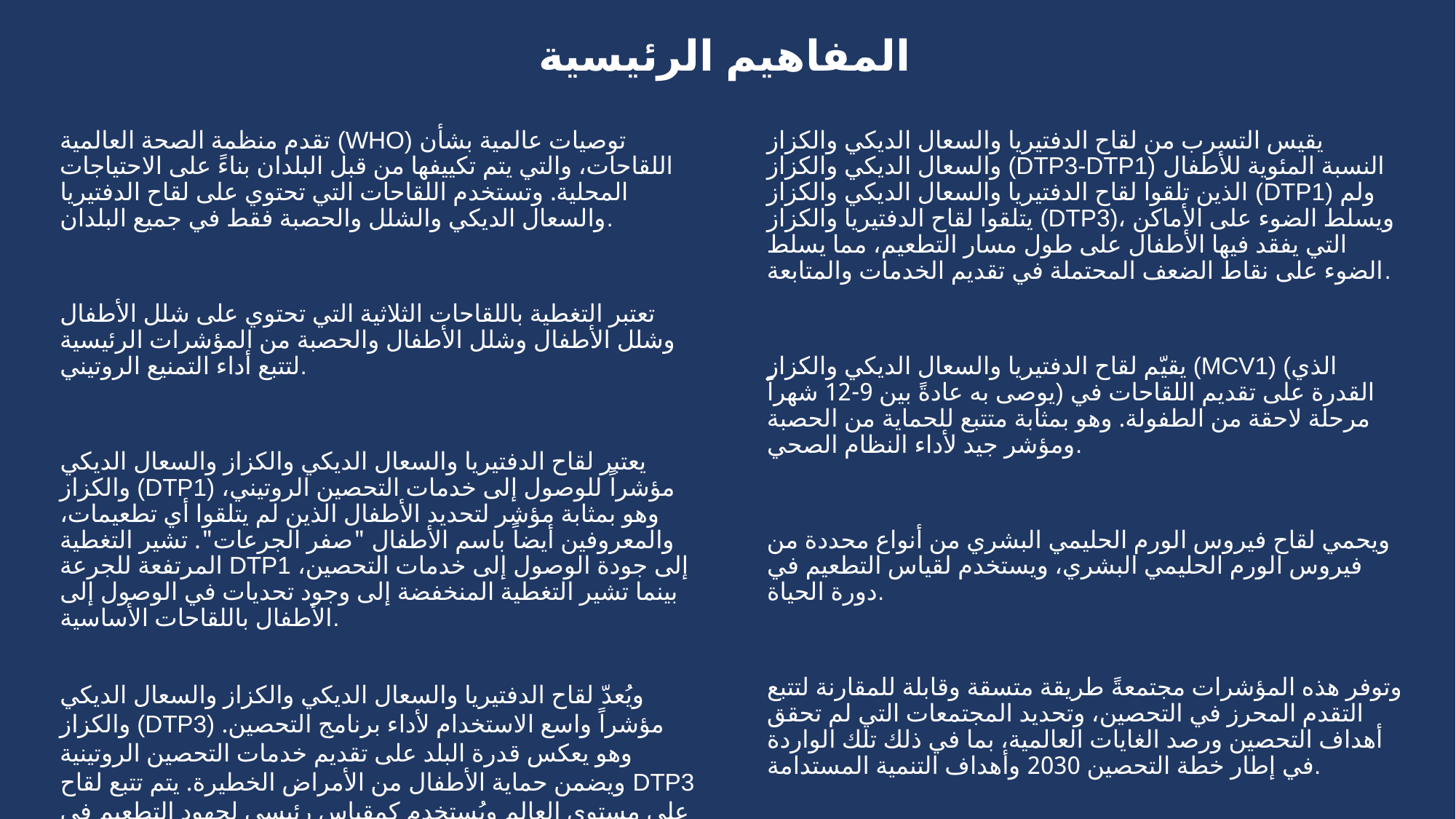

# المفاهيم الرئيسية
تقدم منظمة الصحة العالمية (WHO) توصيات عالمية بشأن اللقاحات، والتي يتم تكييفها من قبل البلدان بناءً على الاحتياجات المحلية. وتستخدم اللقاحات التي تحتوي على لقاح الدفتيريا والسعال الديكي والشلل والحصبة فقط في جميع البلدان.

تعتبر التغطية باللقاحات الثلاثية التي تحتوي على شلل الأطفال وشلل الأطفال وشلل الأطفال والحصبة من المؤشرات الرئيسية لتتبع أداء التمنيع الروتيني.

يعتبر لقاح الدفتيريا والسعال الديكي والكزاز والسعال الديكي والكزاز (DTP1) مؤشراً للوصول إلى خدمات التحصين الروتيني، وهو بمثابة مؤشر لتحديد الأطفال الذين لم يتلقوا أي تطعيمات، والمعروفين أيضاً باسم الأطفال "صفر الجرعات". تشير التغطية المرتفعة للجرعة DTP1 إلى جودة الوصول إلى خدمات التحصين، بينما تشير التغطية المنخفضة إلى وجود تحديات في الوصول إلى الأطفال باللقاحات الأساسية.

ويُعدّ لقاح الدفتيريا والسعال الديكي والكزاز والسعال الديكي والكزاز (DTP3) مؤشراً واسع الاستخدام لأداء برنامج التحصين. وهو يعكس قدرة البلد على تقديم خدمات التحصين الروتينية ويضمن حماية الأطفال من الأمراض الخطيرة. يتم تتبع لقاح DTP3 على مستوى العالم ويُستخدم كمقياس رئيسي لجهود التطعيم في بلد ما.
يقيس التسرب من لقاح الدفتيريا والسعال الديكي والكزاز والسعال الديكي والكزاز (DTP3-DTP1) النسبة المئوية للأطفال الذين تلقوا لقاح الدفتيريا والسعال الديكي والكزاز (DTP1) ولم يتلقوا لقاح الدفتيريا والكزاز (DTP3)، ويسلط الضوء على الأماكن التي يفقد فيها الأطفال على طول مسار التطعيم، مما يسلط الضوء على نقاط الضعف المحتملة في تقديم الخدمات والمتابعة.

يقيّم لقاح الدفتيريا والسعال الديكي والكزاز (MCV1) (الذي يوصى به عادةً بين 9-12 شهراً) القدرة على تقديم اللقاحات في مرحلة لاحقة من الطفولة. وهو بمثابة متتبع للحماية من الحصبة ومؤشر جيد لأداء النظام الصحي.

ويحمي لقاح فيروس الورم الحليمي البشري من أنواع محددة من فيروس الورم الحليمي البشري، ويستخدم لقياس التطعيم في دورة الحياة.

وتوفر هذه المؤشرات مجتمعةً طريقة متسقة وقابلة للمقارنة لتتبع التقدم المحرز في التحصين، وتحديد المجتمعات التي لم تحقق أهداف التحصين ورصد الغايات العالمية، بما في ذلك تلك الواردة في إطار خطة التحصين 2030 وأهداف التنمية المستدامة.